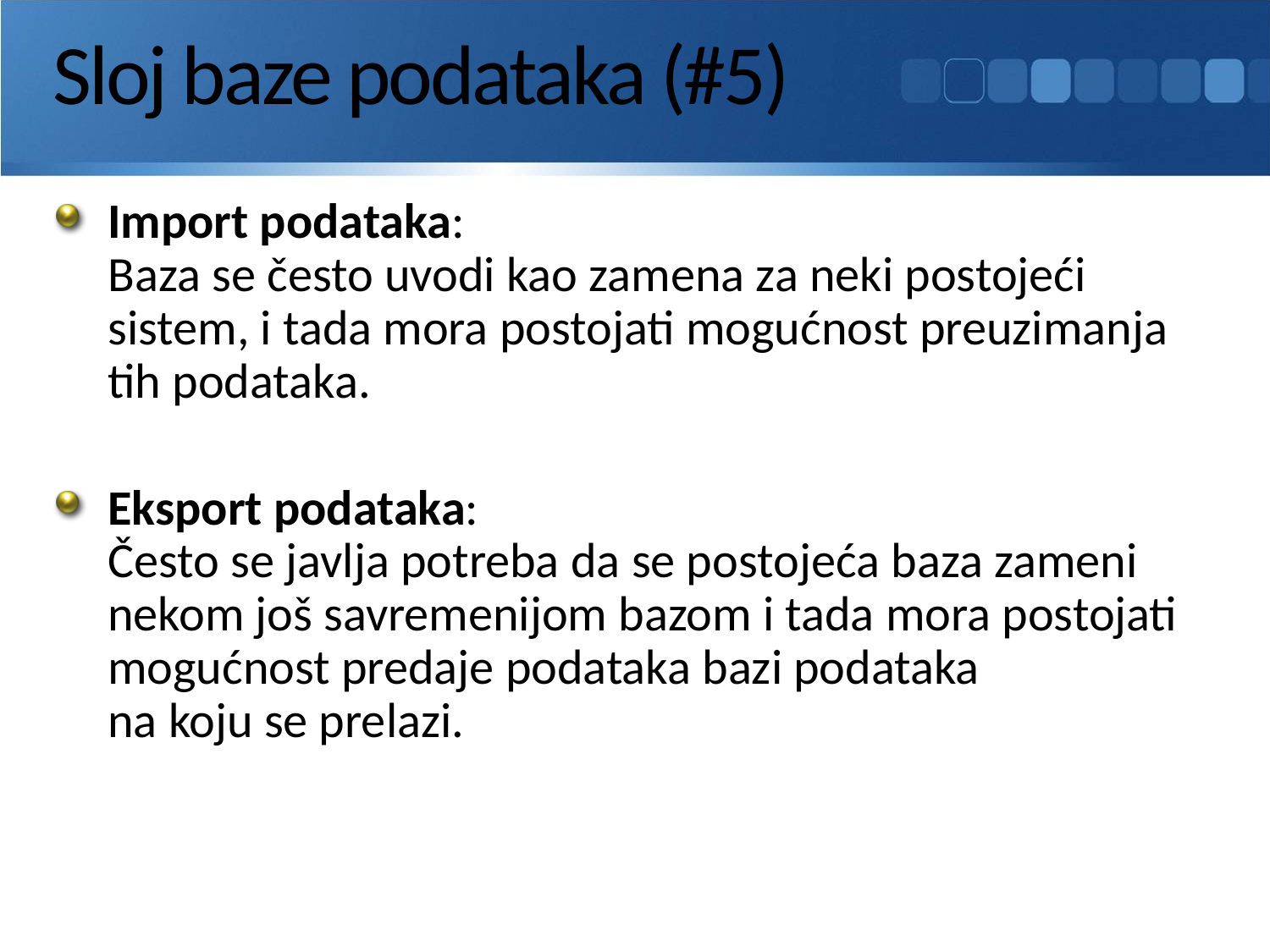

# Sloj baze podataka (#5)
Import podataka:
Baza se često uvodi kao zamena za neki postojeći sistem, i tada mora postojati mogućnost preuzimanja tih podataka.

Eksport podataka:
Često se javlja potreba da se postojeća baza zameni nekom još savremenijom bazom i tada mora postojati mogućnost predaje podataka bazi podataka
na koju se prelazi.